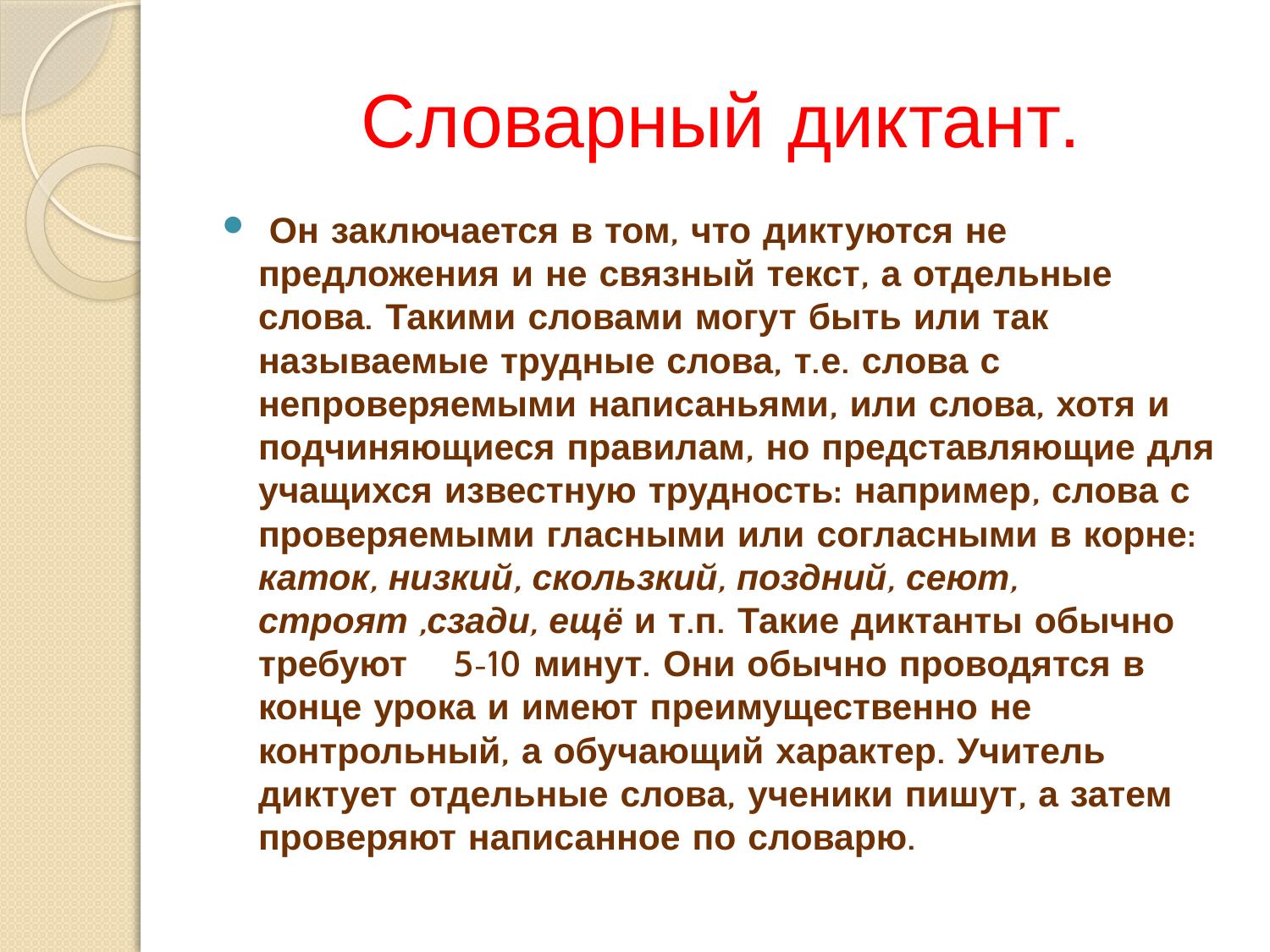

# Словарный диктант.
 Он заключается в том, что диктуются не предложения и не связный текст, а отдельные слова. Такими словами могут быть или так называемые трудные слова, т.е. слова с непроверяемыми написаньями, или слова, хотя и подчиняющиеся правилам, но представляющие для учащихся известную трудность: например, слова с проверяемыми гласными или согласными в корне: каток, низкий, скользкий, поздний, сеют, строят ,сзади, ещё и т.п. Такие диктанты обычно требуют    5-10 минут. Они обычно проводятся в конце урока и имеют преимущественно не контрольный, а обучающий характер. Учитель диктует отдельные слова, ученики пишут, а затем проверяют написанное по словарю.